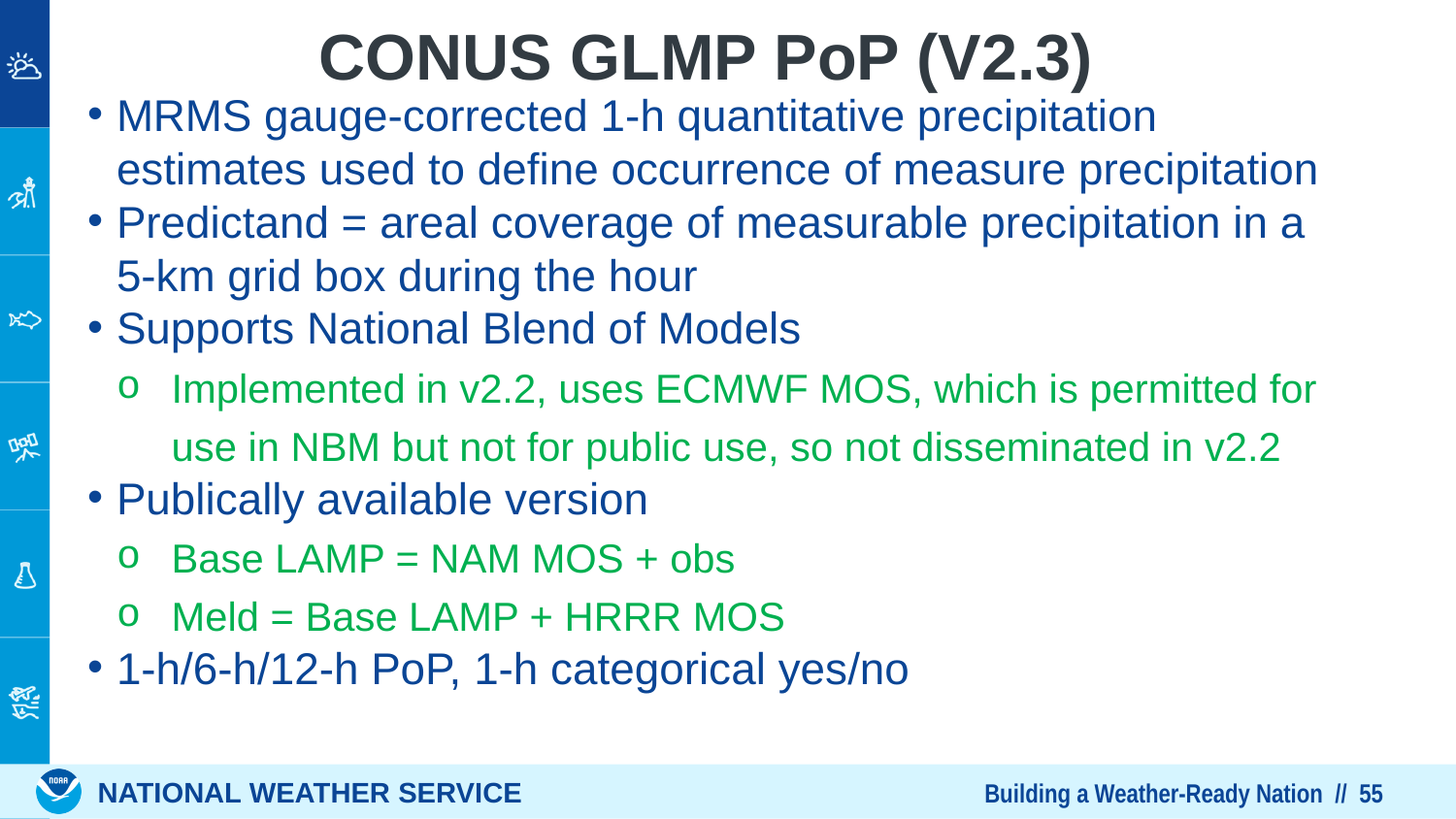

# CONUS GLMP PoP (V2.3)
MRMS gauge-corrected 1-h quantitative precipitation estimates used to define occurrence of measure precipitation
Predictand = areal coverage of measurable precipitation in a 5-km grid box during the hour
Supports National Blend of Models
Implemented in v2.2, uses ECMWF MOS, which is permitted for use in NBM but not for public use, so not disseminated in v2.2
Publically available version
Base LAMP = NAM MOS + obs
Meld = Base LAMP + HRRR MOS
1-h/6-h/12-h PoP, 1-h categorical yes/no